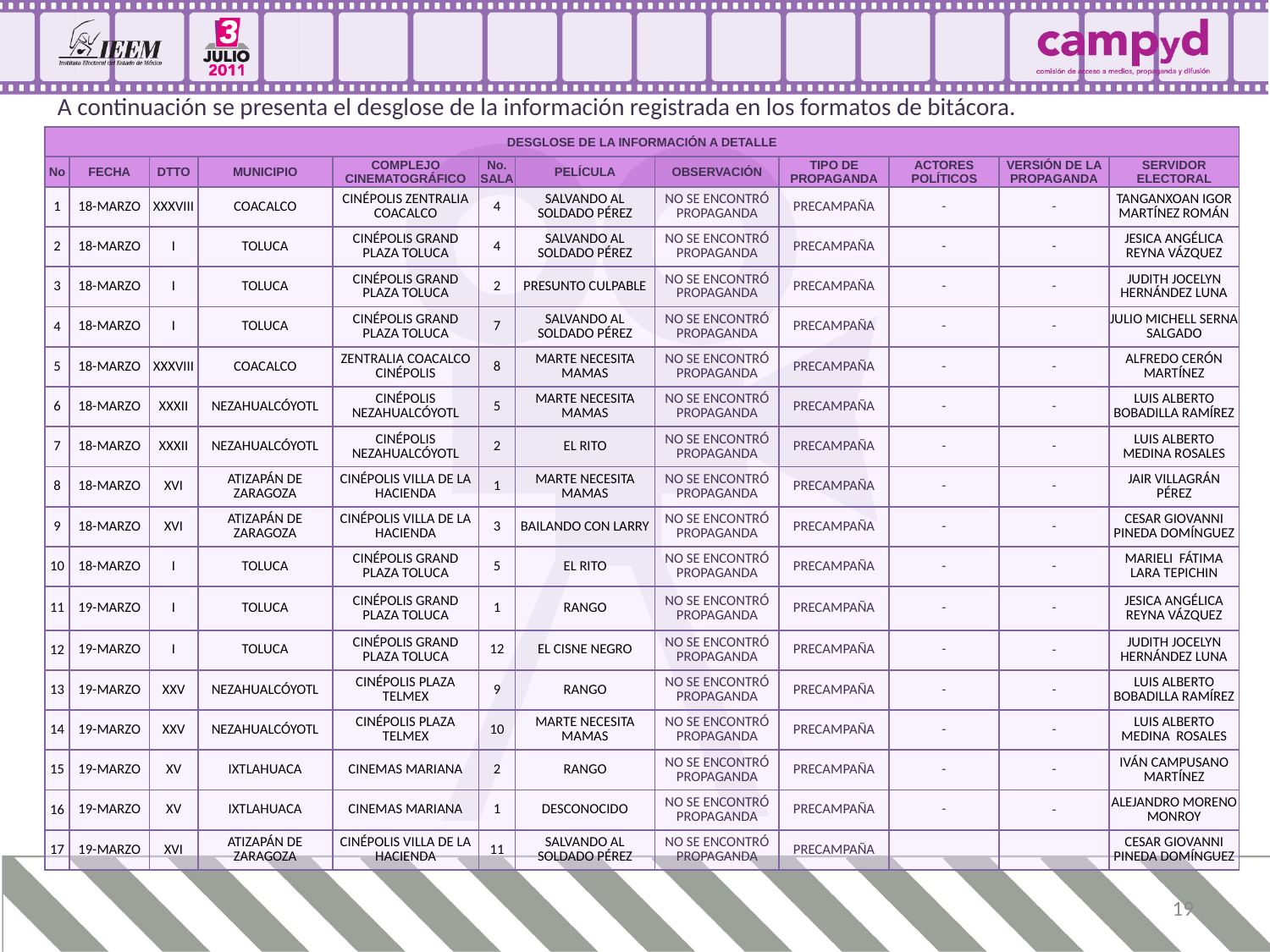

A continuación se presenta el desglose de la información registrada en los formatos de bitácora.
| DESGLOSE DE LA INFORMACIÓN A DETALLE |  |  |  |  |  |  |  |  |  |  |  |
| --- | --- | --- | --- | --- | --- | --- | --- | --- | --- | --- | --- |
| No | FECHA | DTTO | MUNICIPIO | COMPLEJO CINEMATOGRÁFICO | No. SALA | PELÍCULA | OBSERVACIÓN | TIPO DE PROPAGANDA | ACTORES POLÍTICOS | VERSIÓN DE LA PROPAGANDA | SERVIDOR ELECTORAL |
| 1 | 18-MARZO | XXXVIII | COACALCO | CINÉPOLIS ZENTRALIA COACALCO | 4 | SALVANDO AL SOLDADO PÉREZ | NO SE ENCONTRÓ PROPAGANDA | PRECAMPAÑA | - | - | TANGANXOAN IGOR MARTÍNEZ ROMÁN |
| 2 | 18-MARZO | I | TOLUCA | CINÉPOLIS GRAND PLAZA TOLUCA | 4 | SALVANDO AL SOLDADO PÉREZ | NO SE ENCONTRÓ PROPAGANDA | PRECAMPAÑA | - | - | JESICA ANGÉLICA REYNA VÁZQUEZ |
| 3 | 18-MARZO | I | TOLUCA | CINÉPOLIS GRAND PLAZA TOLUCA | 2 | PRESUNTO CULPABLE | NO SE ENCONTRÓ PROPAGANDA | PRECAMPAÑA | - | - | JUDITH JOCELYN HERNÁNDEZ LUNA |
| 4 | 18-MARZO | I | TOLUCA | CINÉPOLIS GRAND PLAZA TOLUCA | 7 | SALVANDO AL SOLDADO PÉREZ | NO SE ENCONTRÓ PROPAGANDA | PRECAMPAÑA | - | - | JULIO MICHELL SERNA SALGADO |
| 5 | 18-MARZO | XXXVIII | COACALCO | ZENTRALIA COACALCO CINÉPOLIS | 8 | MARTE NECESITA MAMAS | NO SE ENCONTRÓ PROPAGANDA | PRECAMPAÑA | - | - | ALFREDO CERÓN MARTÍNEZ |
| 6 | 18-MARZO | XXXII | NEZAHUALCÓYOTL | CINÉPOLIS NEZAHUALCÓYOTL | 5 | MARTE NECESITA MAMAS | NO SE ENCONTRÓ PROPAGANDA | PRECAMPAÑA | - | - | LUIS ALBERTO BOBADILLA RAMÍREZ |
| 7 | 18-MARZO | XXXII | NEZAHUALCÓYOTL | CINÉPOLIS NEZAHUALCÓYOTL | 2 | EL RITO | NO SE ENCONTRÓ PROPAGANDA | PRECAMPAÑA | - | - | LUIS ALBERTO MEDINA ROSALES |
| 8 | 18-MARZO | XVI | ATIZAPÁN DE ZARAGOZA | CINÉPOLIS VILLA DE LA HACIENDA | 1 | MARTE NECESITA MAMAS | NO SE ENCONTRÓ PROPAGANDA | PRECAMPAÑA | - | - | JAIR VILLAGRÁN PÉREZ |
| 9 | 18-MARZO | XVI | ATIZAPÁN DE ZARAGOZA | CINÉPOLIS VILLA DE LA HACIENDA | 3 | BAILANDO CON LARRY | NO SE ENCONTRÓ PROPAGANDA | PRECAMPAÑA | - | - | CESAR GIOVANNI PINEDA DOMÍNGUEZ |
| 10 | 18-MARZO | I | TOLUCA | CINÉPOLIS GRAND PLAZA TOLUCA | 5 | EL RITO | NO SE ENCONTRÓ PROPAGANDA | PRECAMPAÑA | - | - | MARIELI FÁTIMA LARA TEPICHIN |
| 11 | 19-MARZO | I | TOLUCA | CINÉPOLIS GRAND PLAZA TOLUCA | 1 | RANGO | NO SE ENCONTRÓ PROPAGANDA | PRECAMPAÑA | - | - | JESICA ANGÉLICA REYNA VÁZQUEZ |
| 12 | 19-MARZO | I | TOLUCA | CINÉPOLIS GRAND PLAZA TOLUCA | 12 | EL CISNE NEGRO | NO SE ENCONTRÓ PROPAGANDA | PRECAMPAÑA | - | - | JUDITH JOCELYN HERNÁNDEZ LUNA |
| 13 | 19-MARZO | XXV | NEZAHUALCÓYOTL | CINÉPOLIS PLAZA TELMEX | 9 | RANGO | NO SE ENCONTRÓ PROPAGANDA | PRECAMPAÑA | - | - | LUIS ALBERTO BOBADILLA RAMÍREZ |
| 14 | 19-MARZO | XXV | NEZAHUALCÓYOTL | CINÉPOLIS PLAZA TELMEX | 10 | MARTE NECESITA MAMAS | NO SE ENCONTRÓ PROPAGANDA | PRECAMPAÑA | - | - | LUIS ALBERTO MEDINA ROSALES |
| 15 | 19-MARZO | XV | IXTLAHUACA | CINEMAS MARIANA | 2 | RANGO | NO SE ENCONTRÓ PROPAGANDA | PRECAMPAÑA | - | - | IVÁN CAMPUSANO MARTÍNEZ |
| 16 | 19-MARZO | XV | IXTLAHUACA | CINEMAS MARIANA | 1 | DESCONOCIDO | NO SE ENCONTRÓ PROPAGANDA | PRECAMPAÑA | - | - | ALEJANDRO MORENO MONROY |
| 17 | 19-MARZO | XVI | ATIZAPÁN DE ZARAGOZA | CINÉPOLIS VILLA DE LA HACIENDA | 11 | SALVANDO AL SOLDADO PÉREZ | NO SE ENCONTRÓ PROPAGANDA | PRECAMPAÑA |  |  | CESAR GIOVANNI PINEDA DOMÍNGUEZ |
19